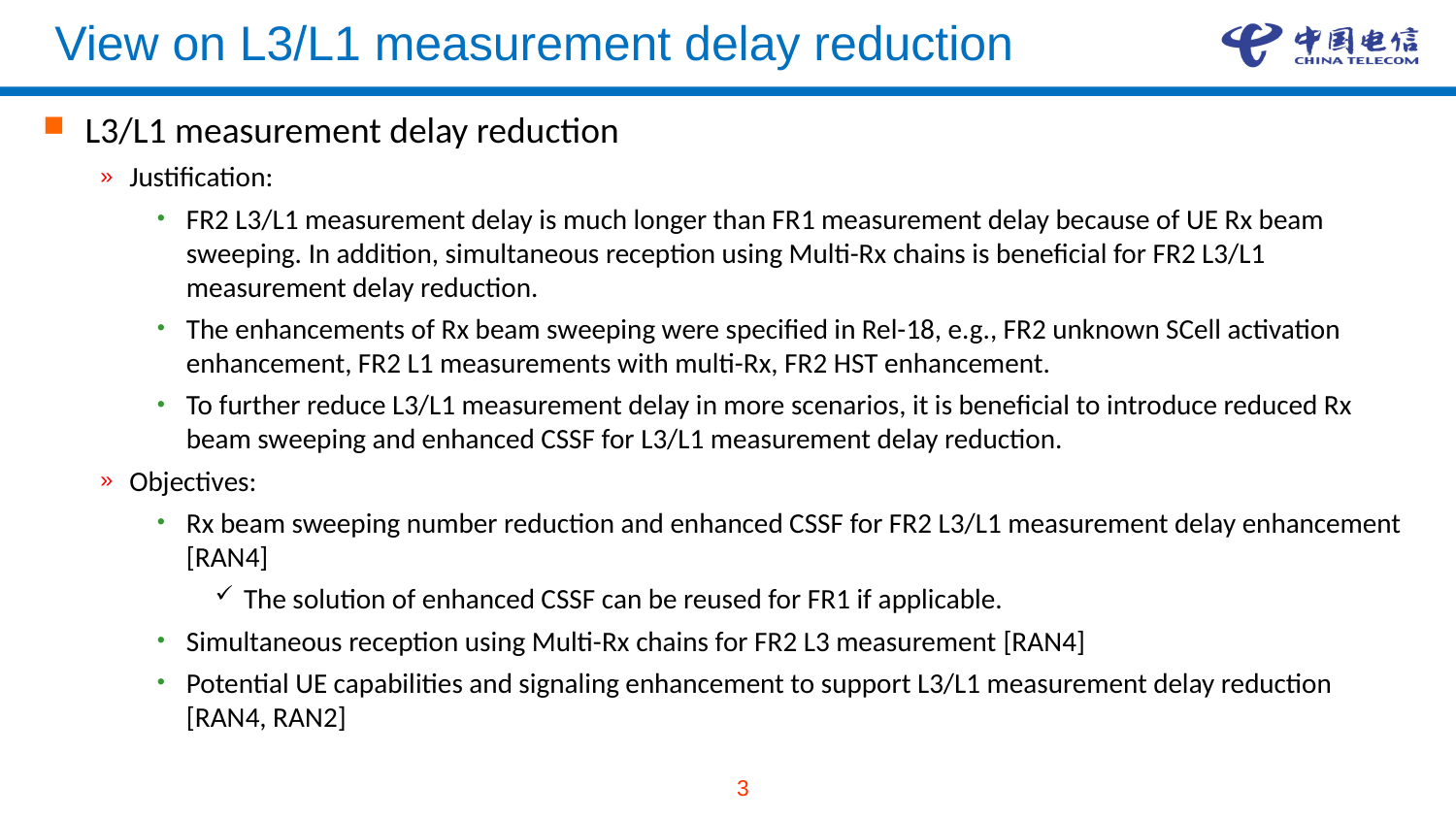

# View on L3/L1 measurement delay reduction
L3/L1 measurement delay reduction
Justification:
FR2 L3/L1 measurement delay is much longer than FR1 measurement delay because of UE Rx beam sweeping. In addition, simultaneous reception using Multi-Rx chains is beneficial for FR2 L3/L1 measurement delay reduction.
The enhancements of Rx beam sweeping were specified in Rel-18, e.g., FR2 unknown SCell activation enhancement, FR2 L1 measurements with multi-Rx, FR2 HST enhancement.
To further reduce L3/L1 measurement delay in more scenarios, it is beneficial to introduce reduced Rx beam sweeping and enhanced CSSF for L3/L1 measurement delay reduction.
Objectives:
Rx beam sweeping number reduction and enhanced CSSF for FR2 L3/L1 measurement delay enhancement [RAN4]
The solution of enhanced CSSF can be reused for FR1 if applicable.
Simultaneous reception using Multi-Rx chains for FR2 L3 measurement [RAN4]
Potential UE capabilities and signaling enhancement to support L3/L1 measurement delay reduction [RAN4, RAN2]

3